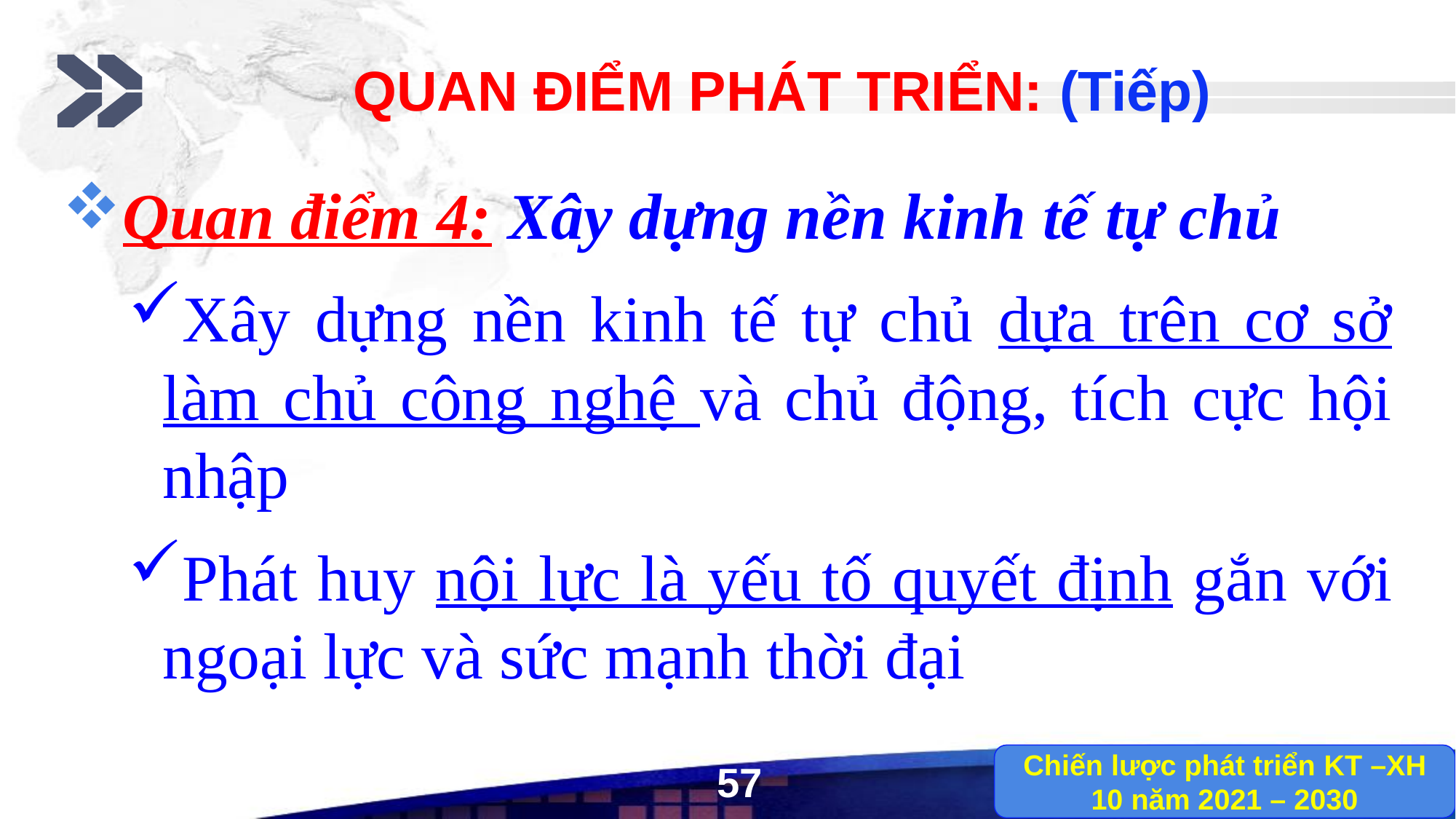

QUAN ĐIỂM PHÁT TRIỂN: (Tiếp)
Quan điểm 4: Xây dựng nền kinh tế tự chủ
Xây dựng nền kinh tế tự chủ dựa trên cơ sở làm chủ công nghệ và chủ động, tích cực hội nhập
Phát huy nội lực là yếu tố quyết định gắn với ngoại lực và sức mạnh thời đại

Chiến lược phát triển KT –XH
10 năm 2021 – 2030
57